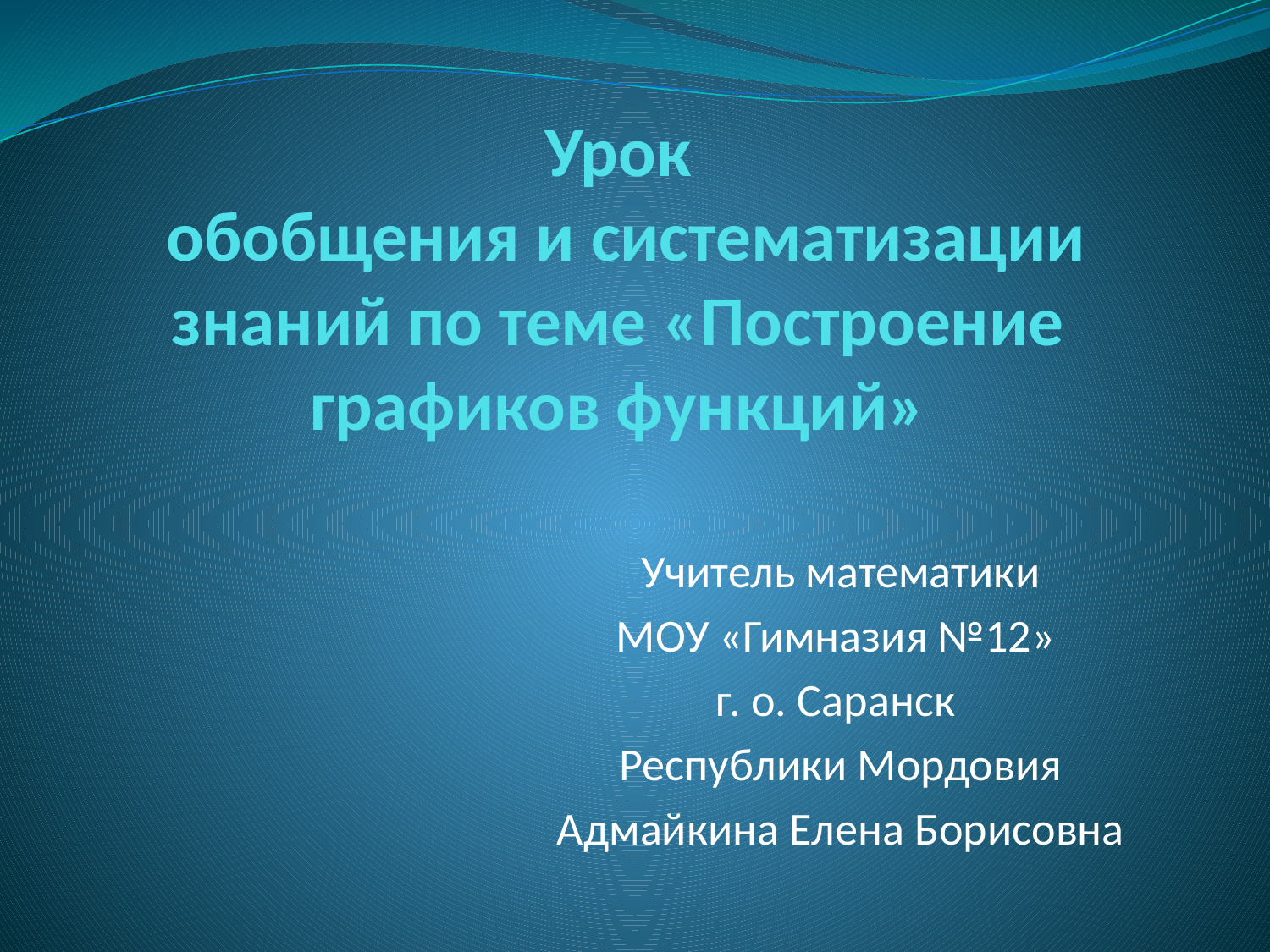

# Урок обобщения и систематизации знаний по теме «Построение графиков функций»
Учитель математики
МОУ «Гимназия №12»
г. о. Саранск
Республики Мордовия
Адмайкина Елена Борисовна